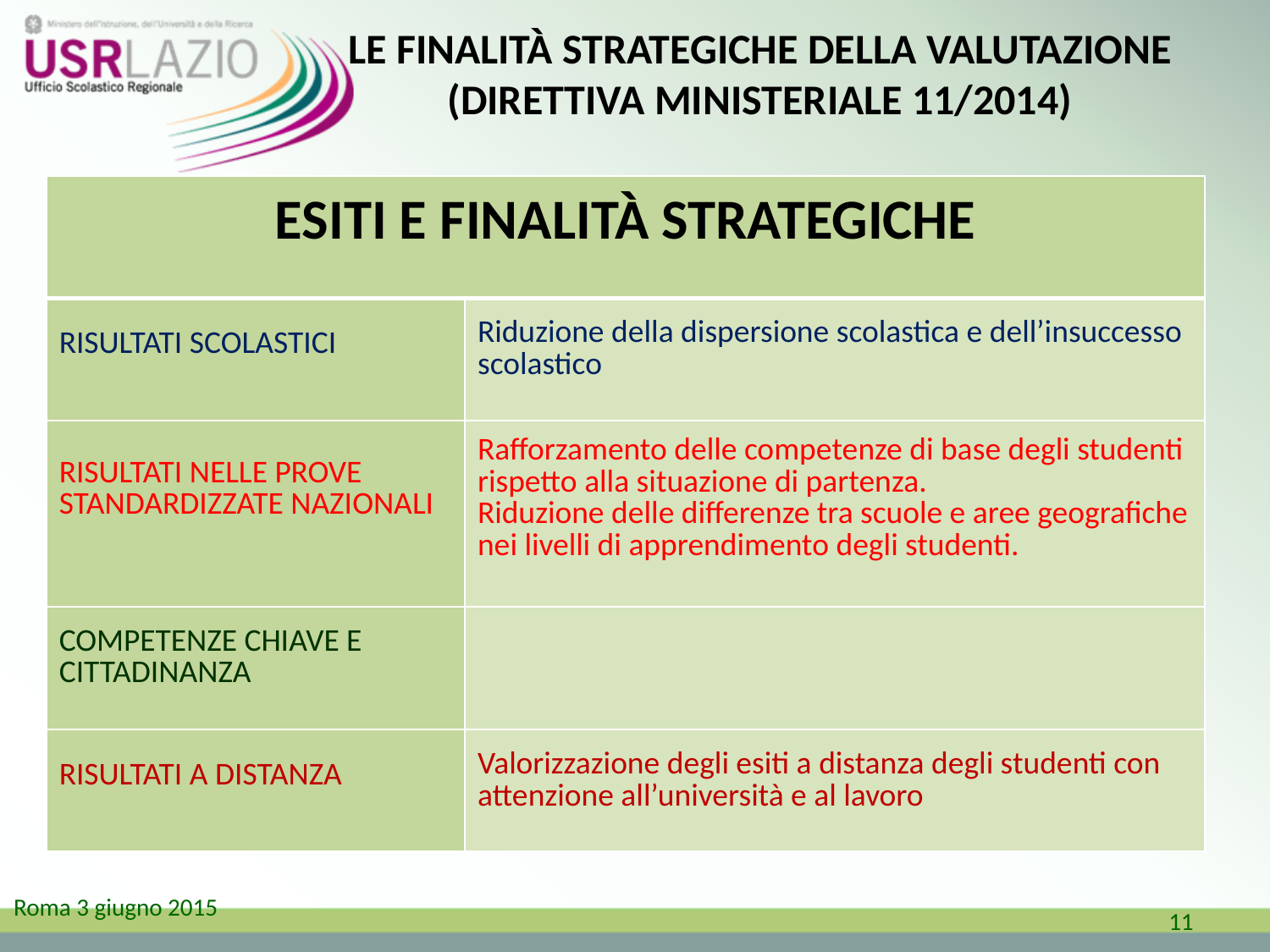

LE FINALITÀ STRATEGICHE DELLA VALUTAZIONE
(DIRETTIVA MINISTERIALE 11/2014)
| ESITI E FINALITÀ STRATEGICHE |  |
| --- | --- |
| RISULTATI SCOLASTICI | Riduzione della dispersione scolastica e dell’insuccesso scolastico |
| RISULTATI NELLE PROVE STANDARDIZZATE NAZIONALI | Rafforzamento delle competenze di base degli studenti rispetto alla situazione di partenza. Riduzione delle differenze tra scuole e aree geografiche nei livelli di apprendimento degli studenti. |
| COMPETENZE CHIAVE E CITTADINANZA |  |
| RISULTATI A DISTANZA | Valorizzazione degli esiti a distanza degli studenti con attenzione all’università e al lavoro |
11
Roma 3 giugno 2015